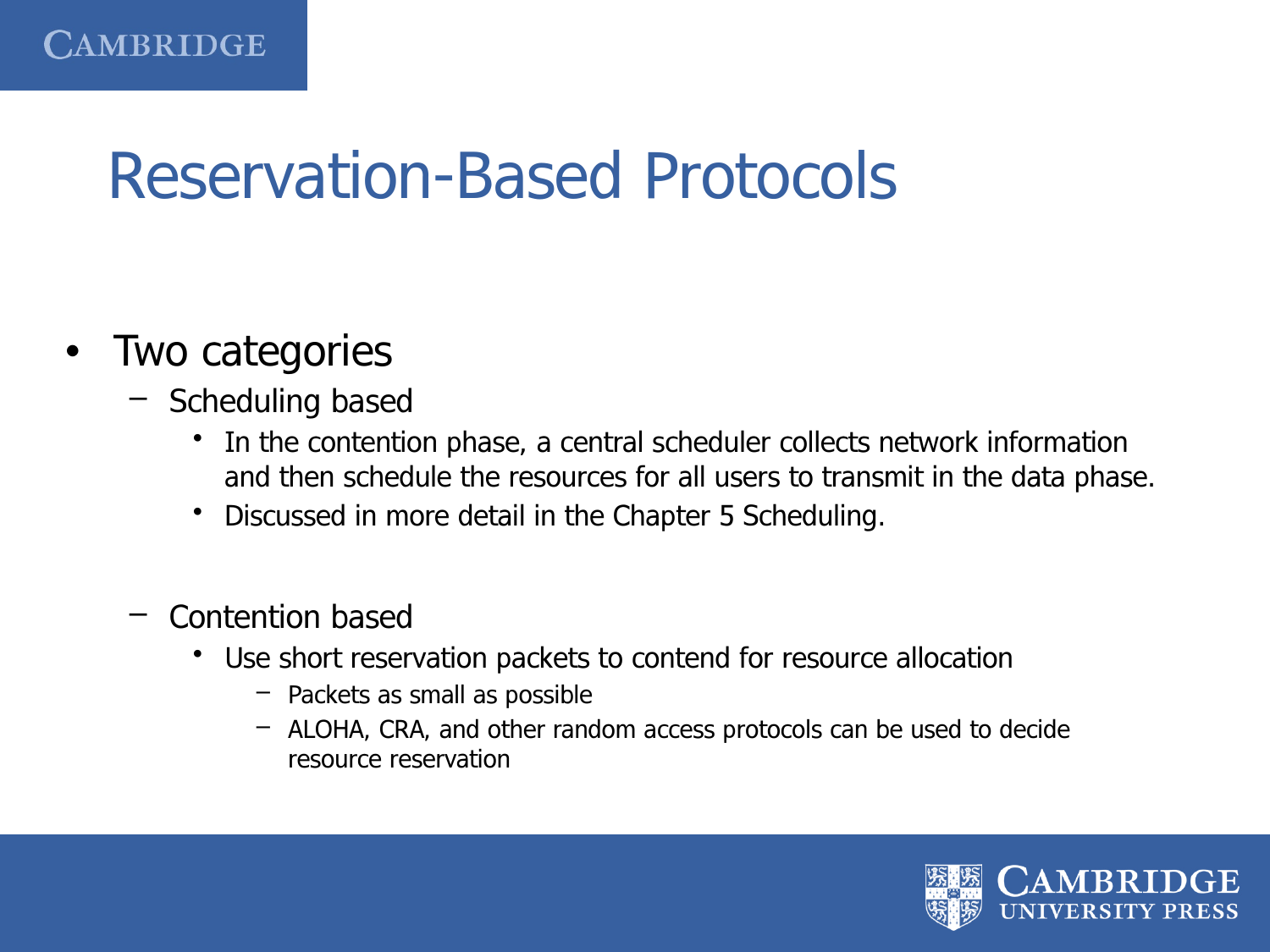

# Reservation-Based Protocols
Two categories
Scheduling based
In the contention phase, a central scheduler collects network information and then schedule the resources for all users to transmit in the data phase.
Discussed in more detail in the Chapter 5 Scheduling.

Contention based
Use short reservation packets to contend for resource allocation
Packets as small as possible
ALOHA, CRA, and other random access protocols can be used to decide resource reservation